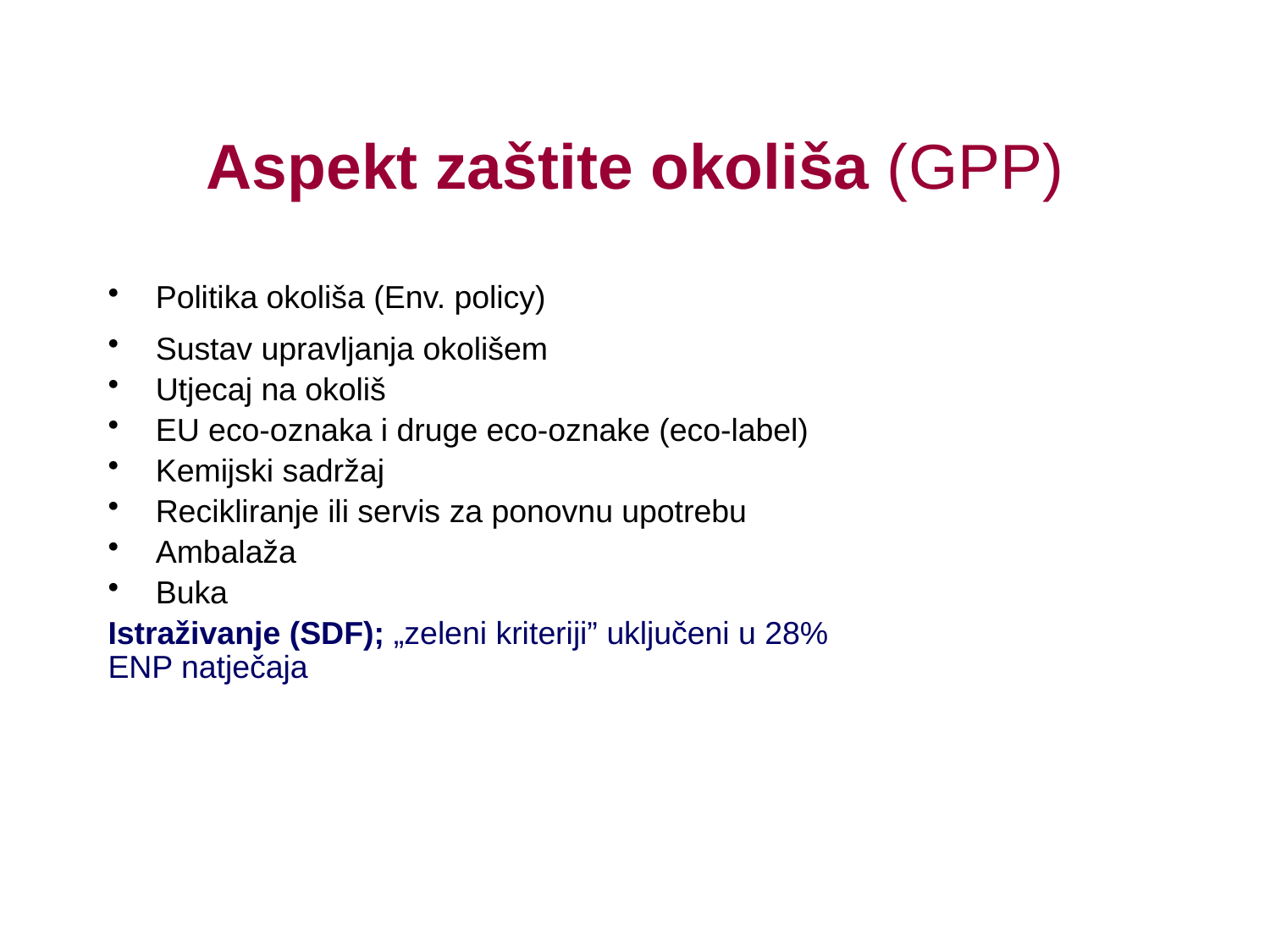

# Aspekt zaštite okoliša (GPP)
Politika okoliša (Env. policy)
Sustav upravljanja okolišem
Utjecaj na okoliš
EU eco-oznaka i druge eco-oznake (eco-label)
Kemijski sadržaj
Recikliranje ili servis za ponovnu upotrebu
Ambalaža
Buka
Istraživanje (SDF); „zeleni kriteriji” uključeni u 28%
ENP natječaja
33